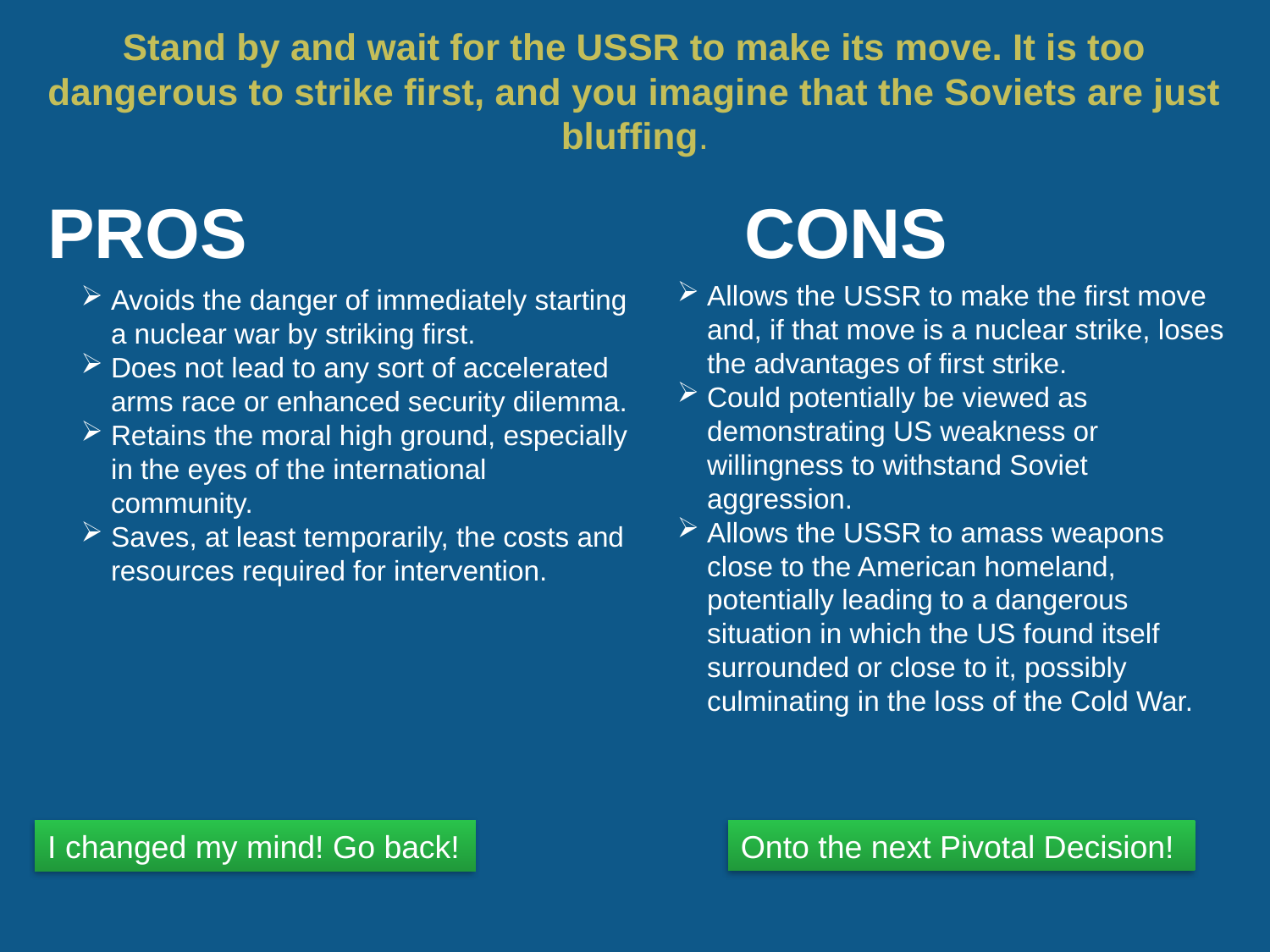

# Stand by and wait for the USSR to make its move. It is too dangerous to strike first, and you imagine that the Soviets are just bluffing.
Allows the USSR to make the first move and, if that move is a nuclear strike, loses the advantages of first strike.
Could potentially be viewed as demonstrating US weakness or willingness to withstand Soviet aggression.
Allows the USSR to amass weapons close to the American homeland, potentially leading to a dangerous situation in which the US found itself surrounded or close to it, possibly culminating in the loss of the Cold War.
Avoids the danger of immediately starting a nuclear war by striking first.
Does not lead to any sort of accelerated arms race or enhanced security dilemma.
Retains the moral high ground, especially in the eyes of the international community.
Saves, at least temporarily, the costs and resources required for intervention.